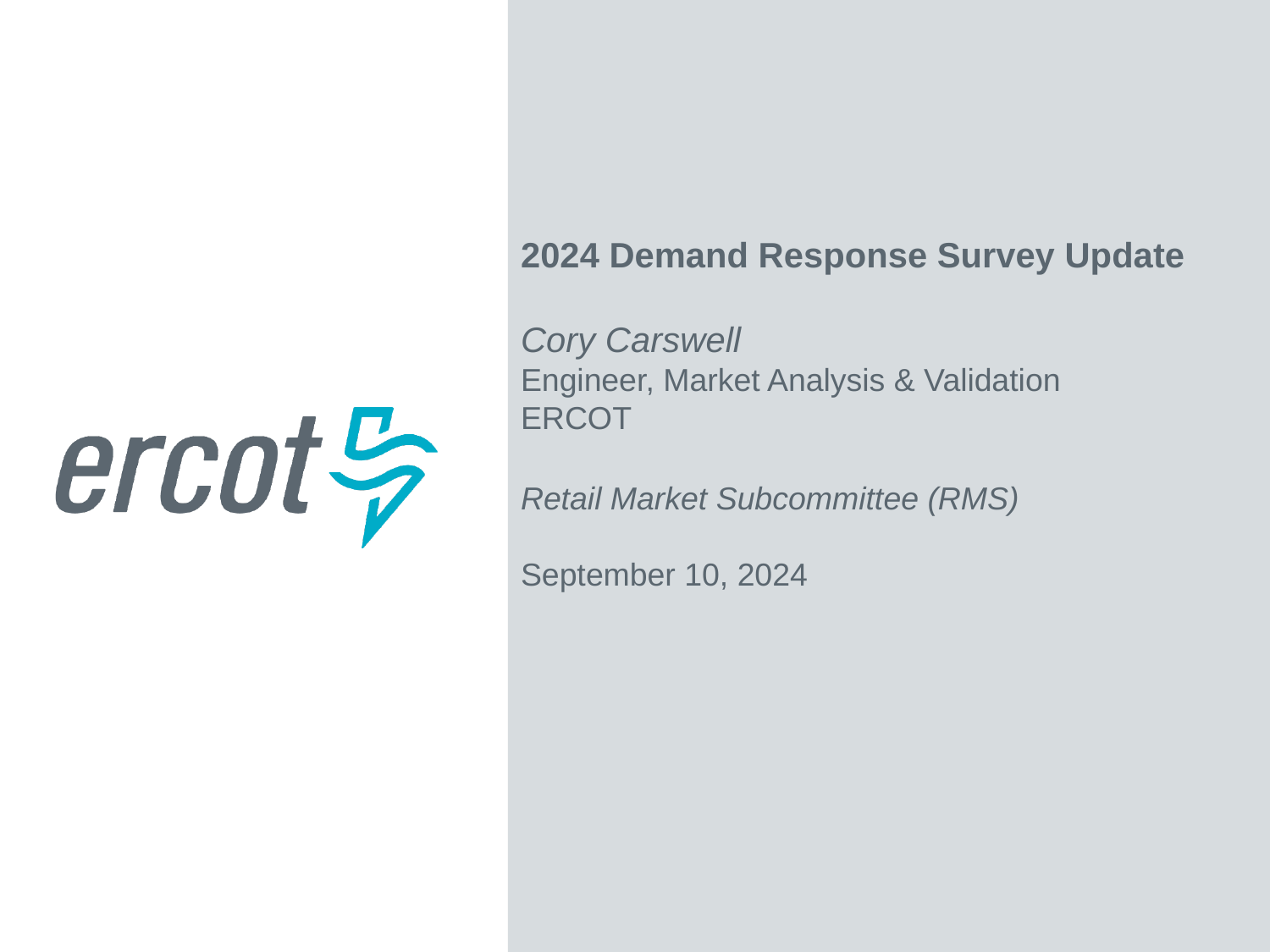

2024 Demand Response Survey Update

Cory Carswell
Engineer, Market Analysis & Validation
ERCOT

Retail Market Subcommittee (RMS)

September 10, 2024